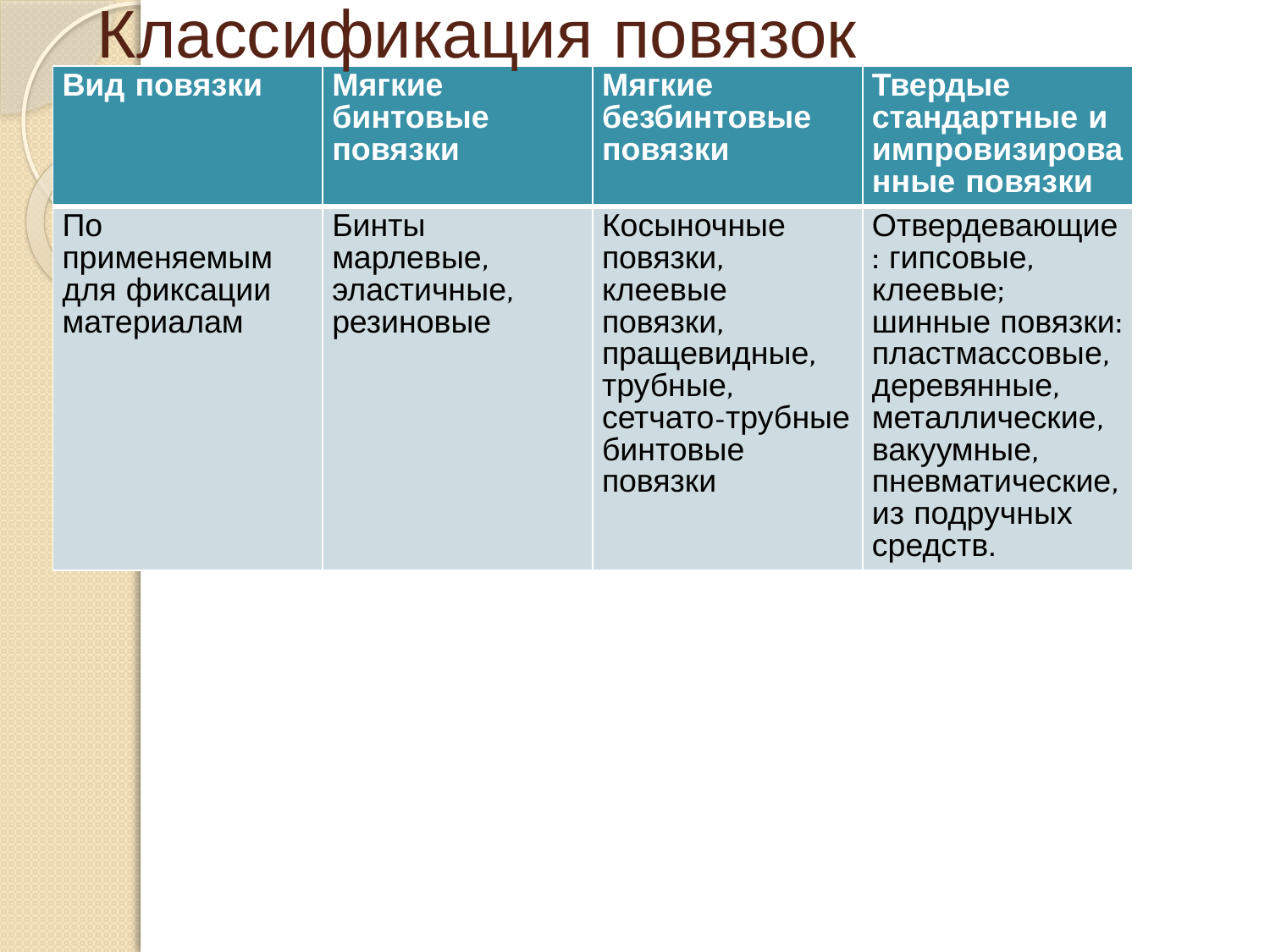

# Классификация повязок
| Вид повязки | Мягкие бинтовые повязки | Мягкие безбинтовые повязки | Твердые стандартные и импровизированные повязки |
| --- | --- | --- | --- |
| По применяемым для фиксации материалам | Бинты марлевые, эластичные, резиновые | Косыночные повязки, клеевые повязки, пращевидные, трубные, сетчато-трубные бинтовые повязки | Отвердевающие: гипсовые, клеевые; шинные повязки: пластмассовые, деревянные, металлические, вакуумные, пневматические, из подручных средств. |